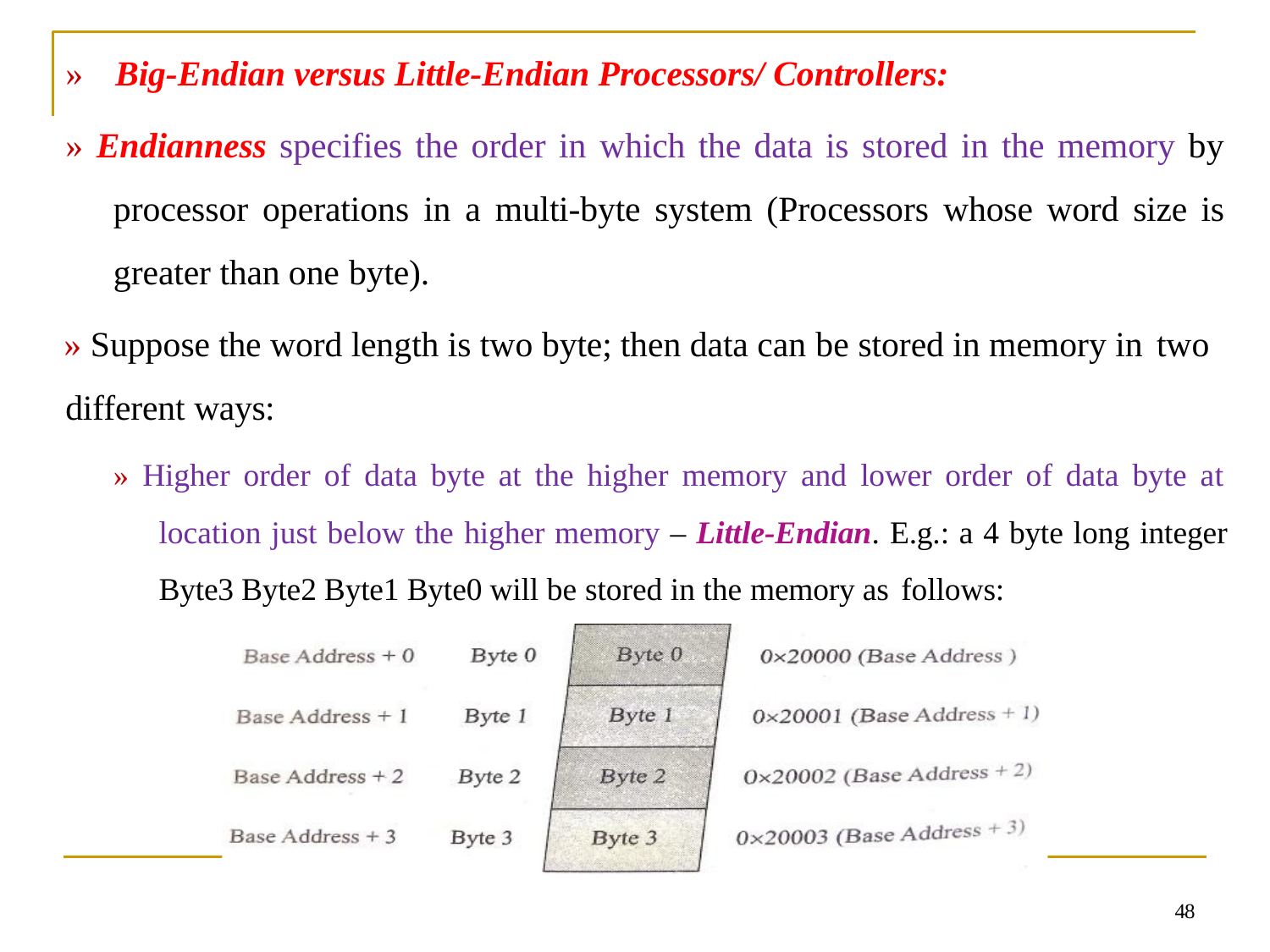

# »	Big-Endian versus Little-Endian Processors/ Controllers:
» Endianness specifies the order in which the data is stored in the memory by  processor operations in a multi-byte system (Processors whose word size is  greater than one byte).
» Suppose the word length is two byte; then data can be stored in memory in two
different ways:
» Higher order of data byte at the higher memory and lower order of data byte at  location just below the higher memory – Little-Endian. E.g.: a 4 byte long integer  Byte3 Byte2 Byte1 Byte0 will be stored in the memory as follows:

48